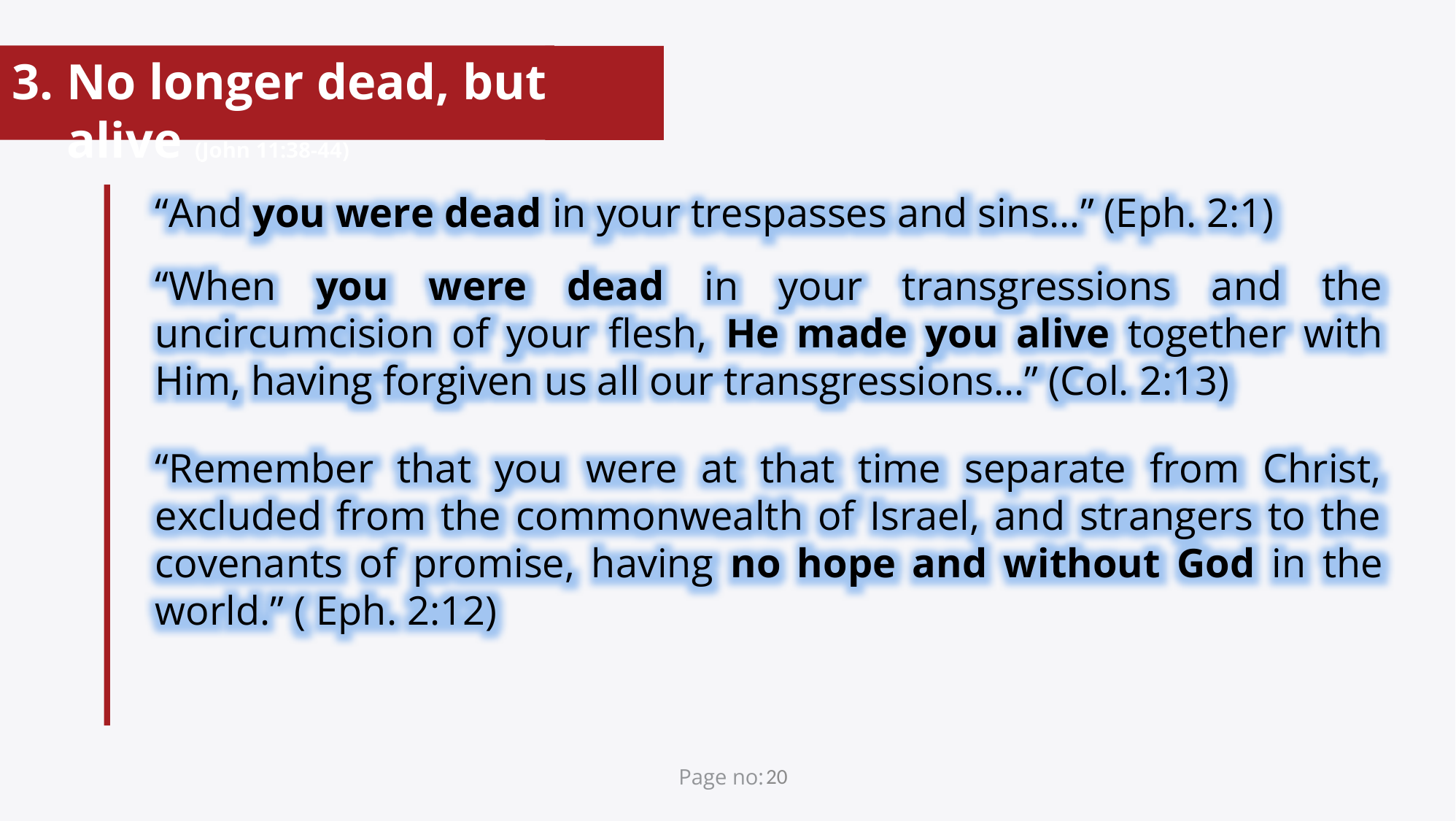

No longer dead, but alive (John 11:38-44)

“And you were dead in your trespasses and sins…” (Eph. 2:1)
“When you were dead in your transgressions and the uncircumcision of your flesh, He made you alive together with Him, having forgiven us all our transgressions…” (Col. 2:13)
“Remember that you were at that time separate from Christ, excluded from the commonwealth of Israel, and strangers to the covenants of promise, having no hope and without God in the world.” ( Eph. 2:12)